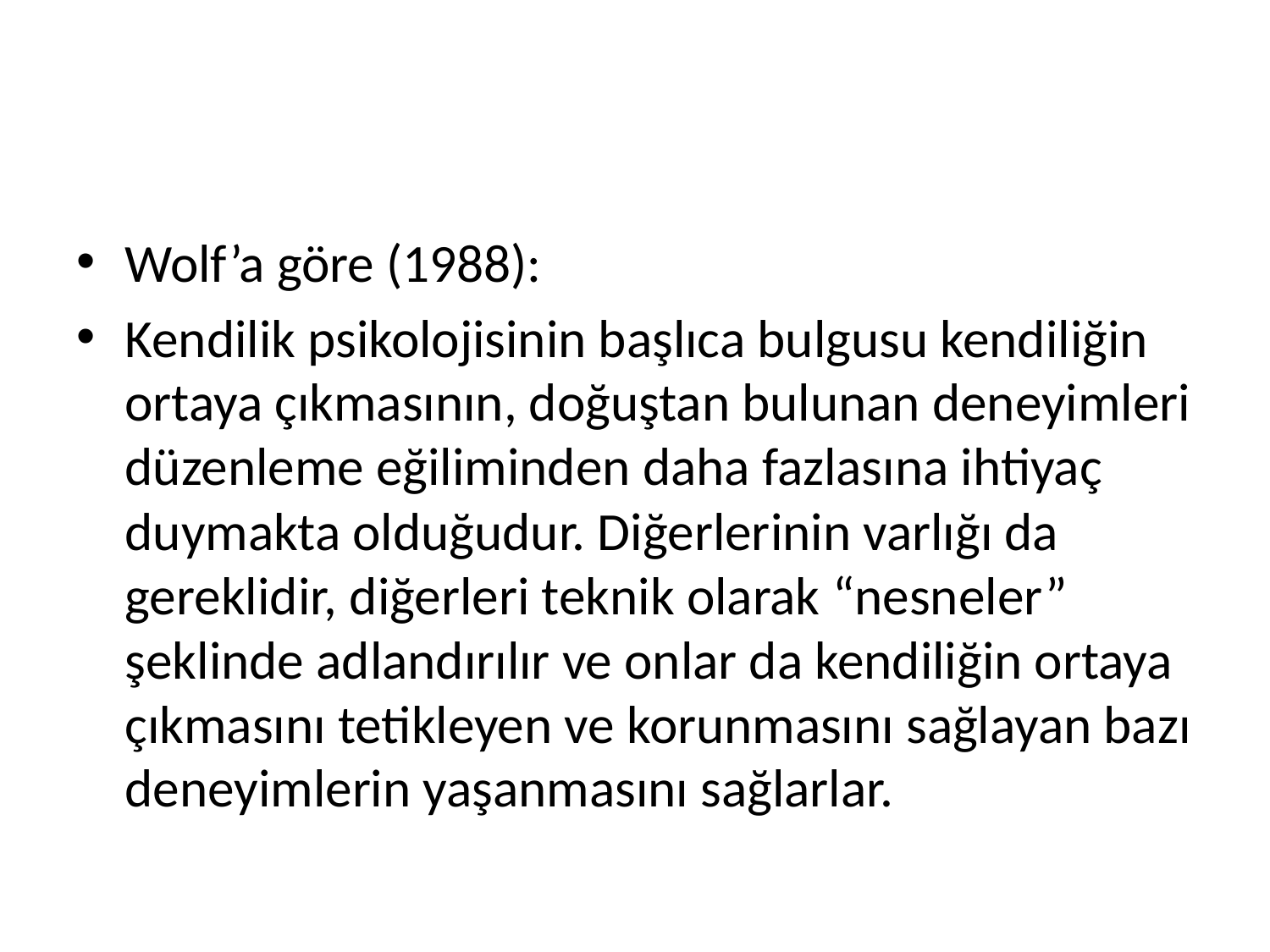

#
Wolf’a göre (1988):
Kendilik psikolojisinin başlıca bulgusu kendiliğin ortaya çıkmasının, doğuştan bulunan deneyimleri düzenleme eğiliminden daha fazlasına ihtiyaç duymakta olduğudur. Diğerlerinin varlığı da gereklidir, diğerleri teknik olarak “nesneler” şeklinde adlandırılır ve onlar da kendiliğin ortaya çıkmasını tetikleyen ve korunmasını sağlayan bazı deneyimlerin yaşanmasını sağlarlar.